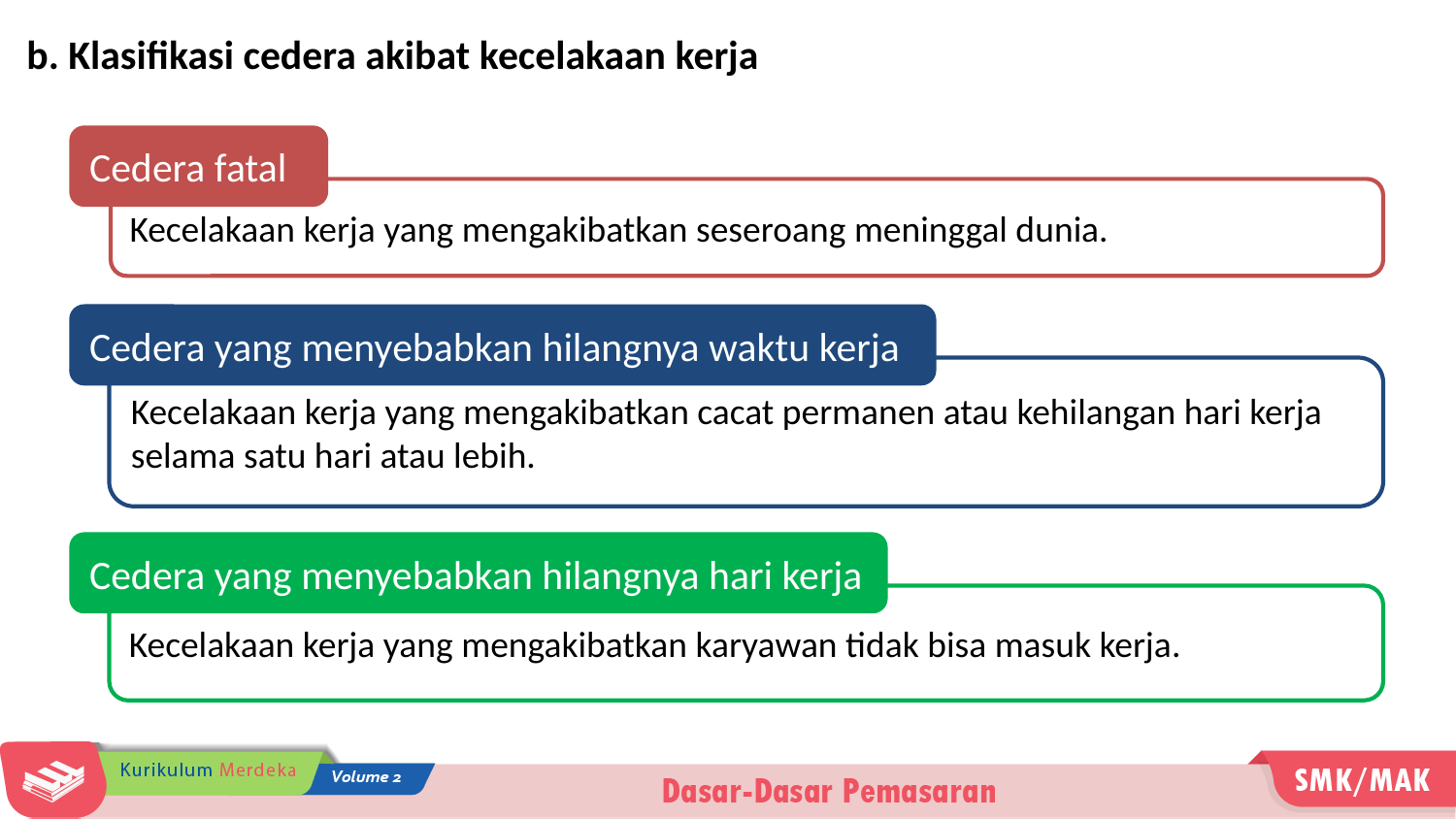

b. Klasifikasi cedera akibat kecelakaan kerja
Cedera fatal
Kecelakaan kerja yang mengakibatkan seseroang meninggal dunia.
Cedera yang menyebabkan hilangnya waktu kerja
Kecelakaan kerja yang mengakibatkan cacat permanen atau kehilangan hari kerja selama satu hari atau lebih.
Cedera yang menyebabkan hilangnya hari kerja
Kecelakaan kerja yang mengakibatkan karyawan tidak bisa masuk kerja.